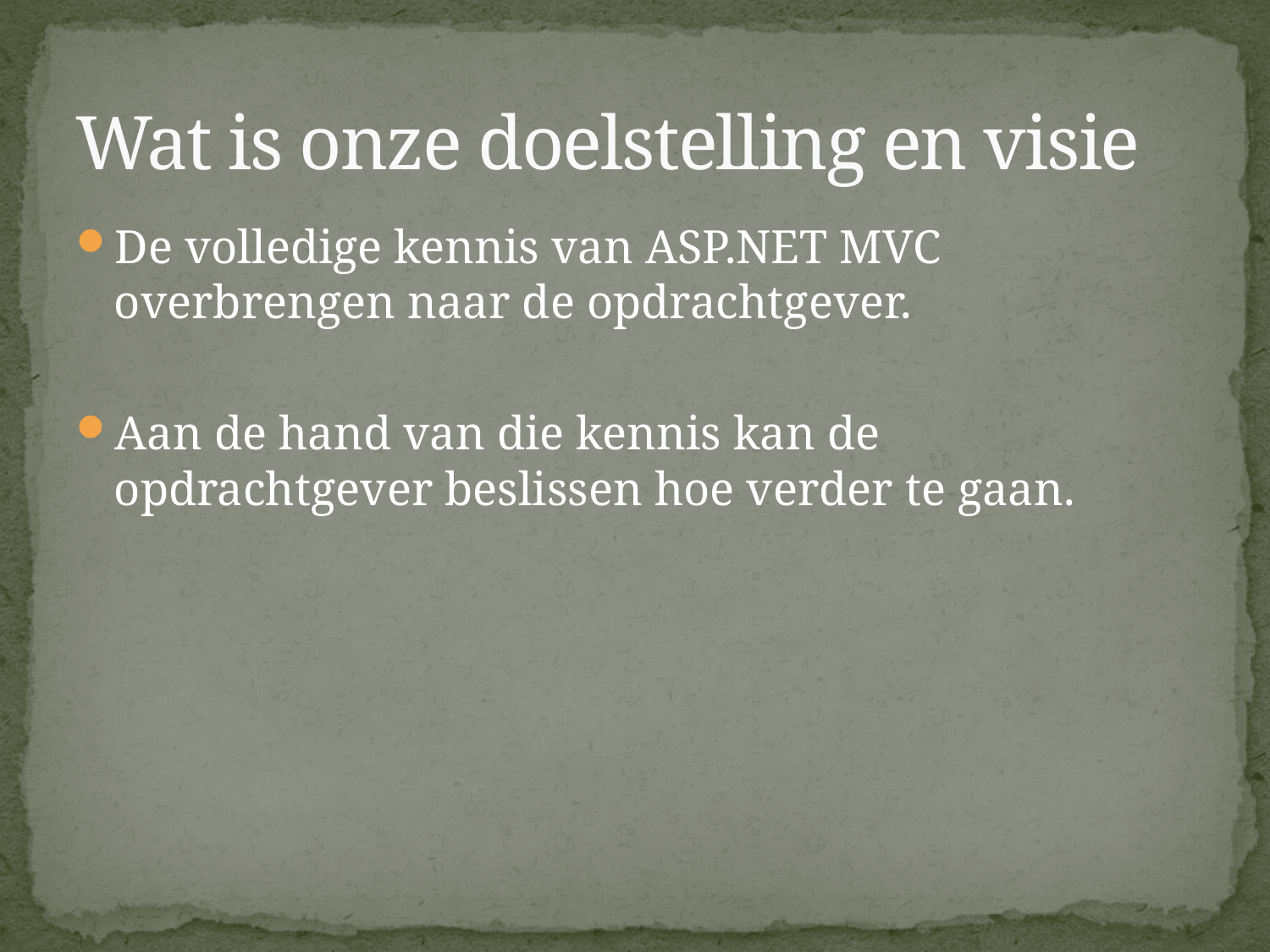

# Wat is onze doelstelling en visie
De volledige kennis van ASP.NET MVC overbrengen naar de opdrachtgever.

Aan de hand van die kennis kan de opdrachtgever beslissen hoe verder te gaan.